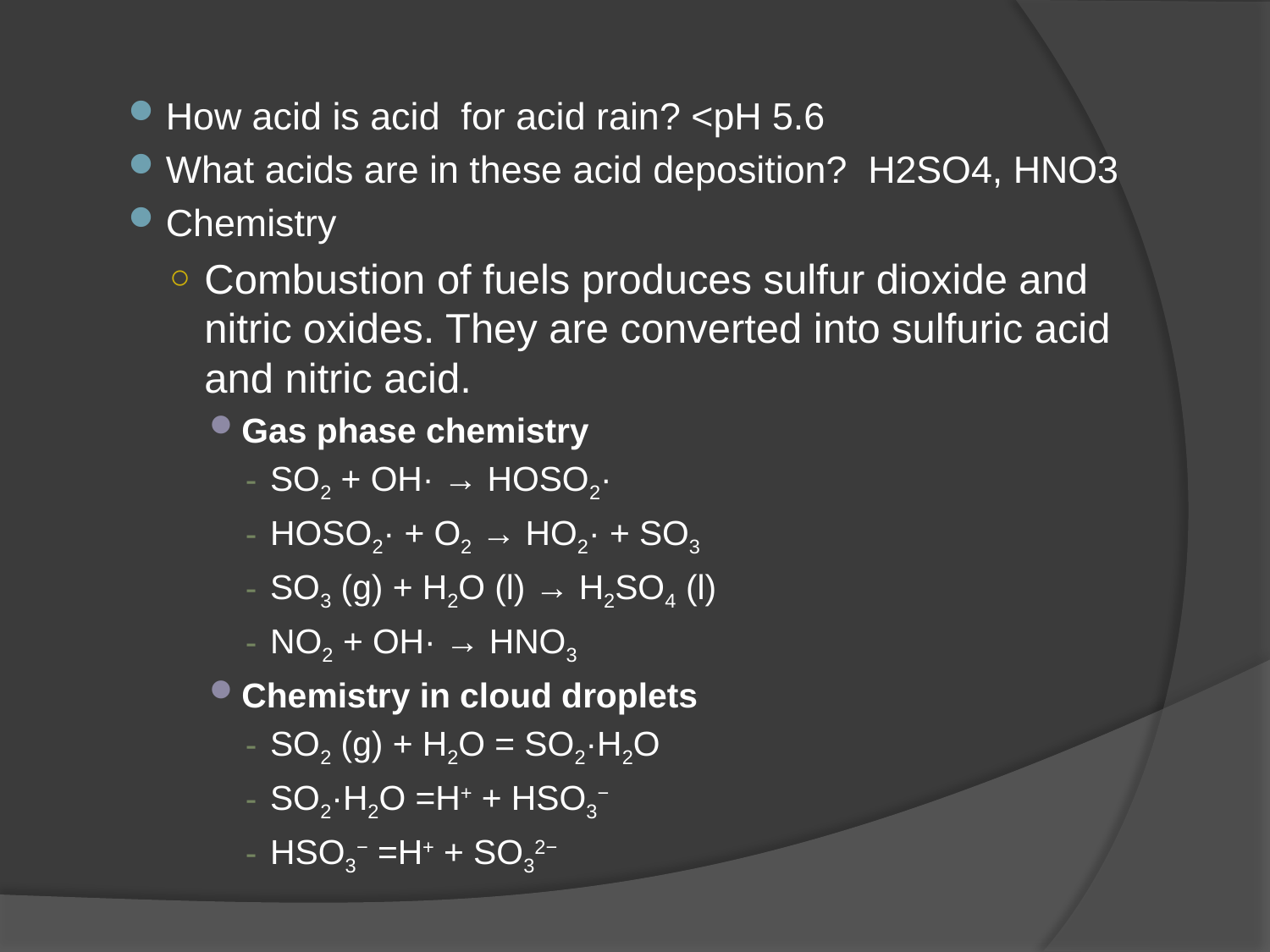

How acid is acid  for acid rain? <pH 5.6
What acids are in these acid deposition?  H2SO4, HNO3
Chemistry
Combustion of fuels produces sulfur dioxide and nitric oxides. They are converted into sulfuric acid and nitric acid.
Gas phase chemistry
SO2 + OH· → HOSO2·
HOSO2· + O2 → HO2· + SO3
SO3 (g) + H2O (l) → H2SO4 (l)
NO2 + OH· → HNO3
Chemistry in cloud droplets
SO2 (g) + H2O = SO2·H2O
SO2·H2O =H+ + HSO3−
HSO3− =H+ + SO32−